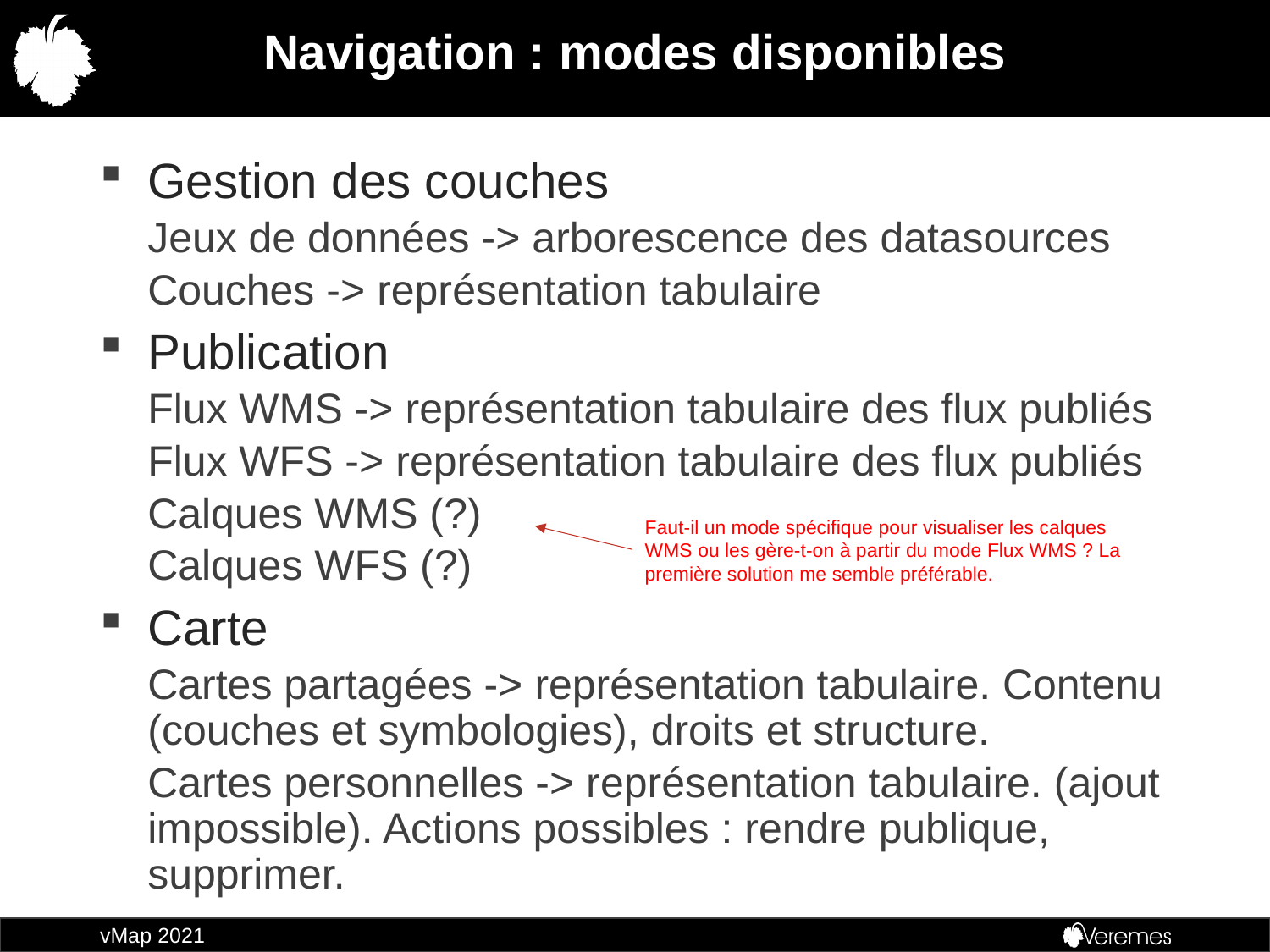

# Navigation : modes disponibles
Gestion des couches
Jeux de données -> arborescence des datasources
Couches -> représentation tabulaire
Publication
Flux WMS -> représentation tabulaire des flux publiés
Flux WFS -> représentation tabulaire des flux publiés
Calques WMS (?)
Calques WFS (?)
Carte
Cartes partagées -> représentation tabulaire. Contenu (couches et symbologies), droits et structure.
Cartes personnelles -> représentation tabulaire. (ajout impossible). Actions possibles : rendre publique, supprimer.

par thème
Faut-il un mode spécifique pour visualiser les calques WMS ou les gère-t-on à partir du mode Flux WMS ? La première solution me semble préférable.